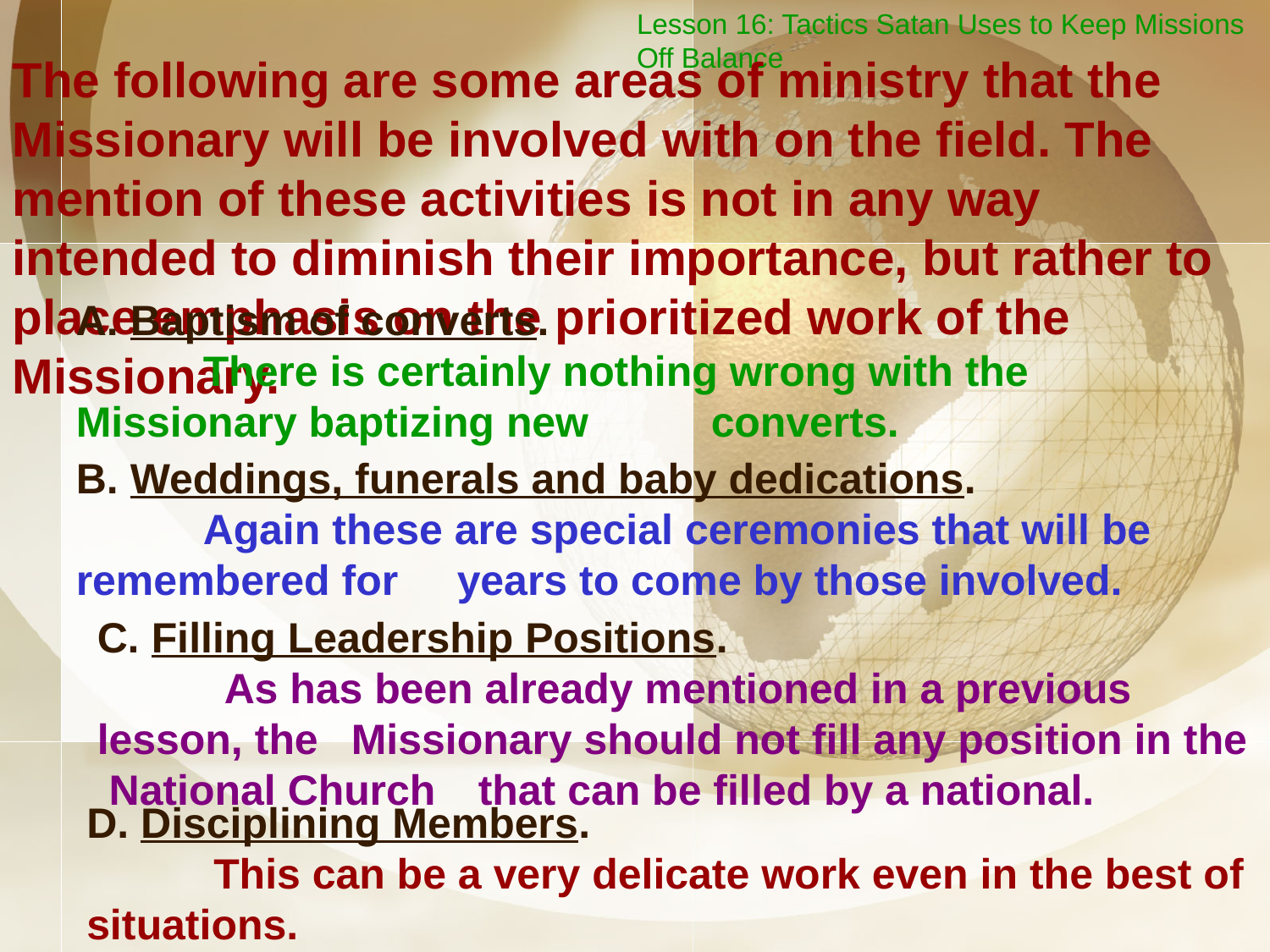

Lesson 16: Tactics Satan Uses to Keep Missions Off Balance
The following are some areas of ministry that the Missionary will be involved with on the field. The mention of these activities is not in any way intended to diminish their importance, but rather to place emphasis on the prioritized work of the Missionary.
A. Baptism of converts.
	There is certainly nothing wrong with the Missionary baptizing new 	converts.
B. Weddings, funerals and baby dedications.
	Again these are special ceremonies that will be remembered for 	years to come by those involved.
C. Filling Leadership Positions.
	As has been already mentioned in a previous lesson, the 	Missionary should not fill any position in the  National Church 	that can be filled by a national.
D. Disciplining Members.
	This can be a very delicate work even in the best of situations.